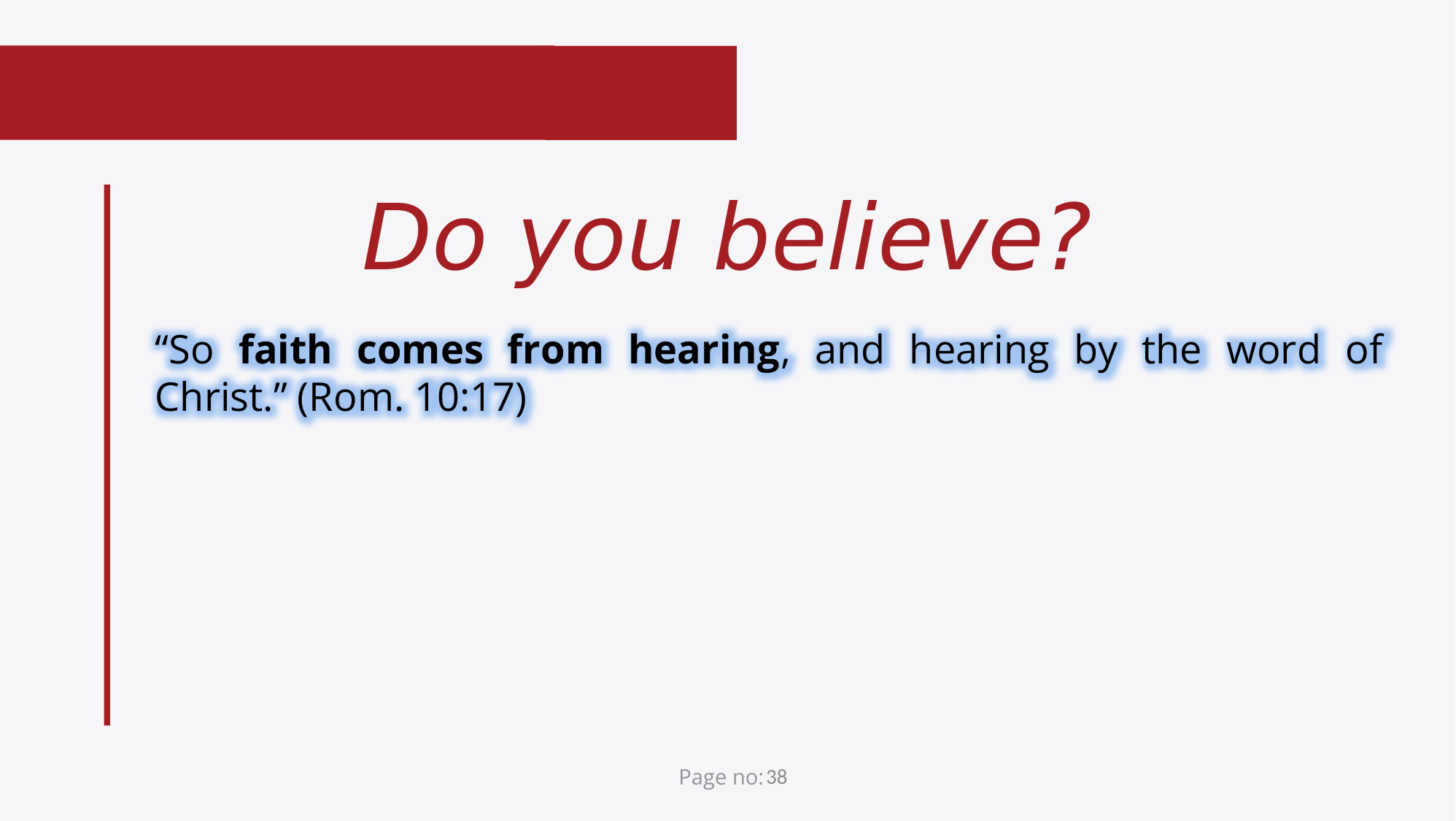

Do you believe?
“So faith comes from hearing, and hearing by the word of Christ.” (Rom. 10:17)